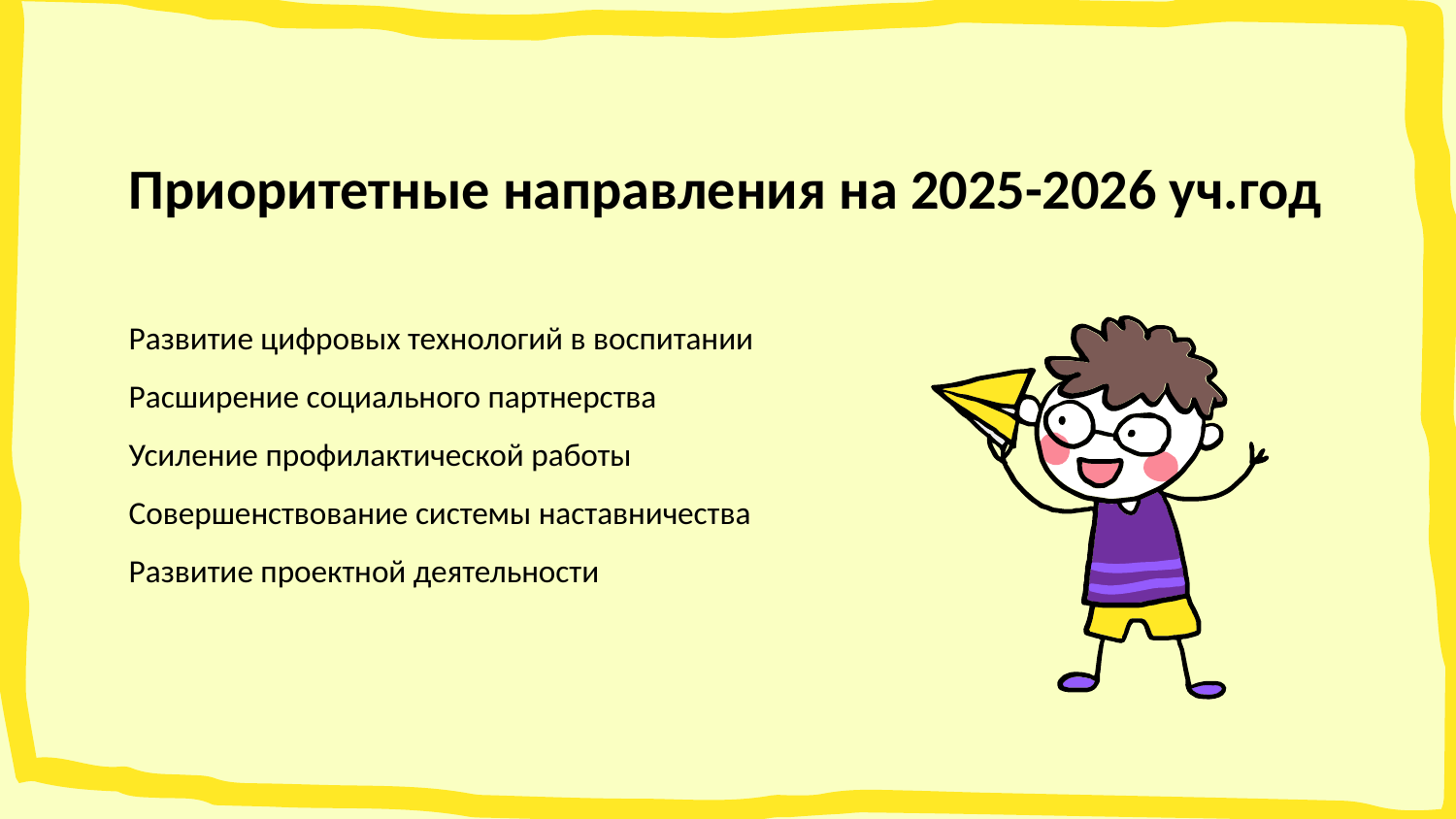

Приоритетные направления на 2025-2026 уч.год

Развитие цифровых технологий в воспитании
Расширение социального партнерства
Усиление профилактической работы
Совершенствование системы наставничества
Развитие проектной деятельности